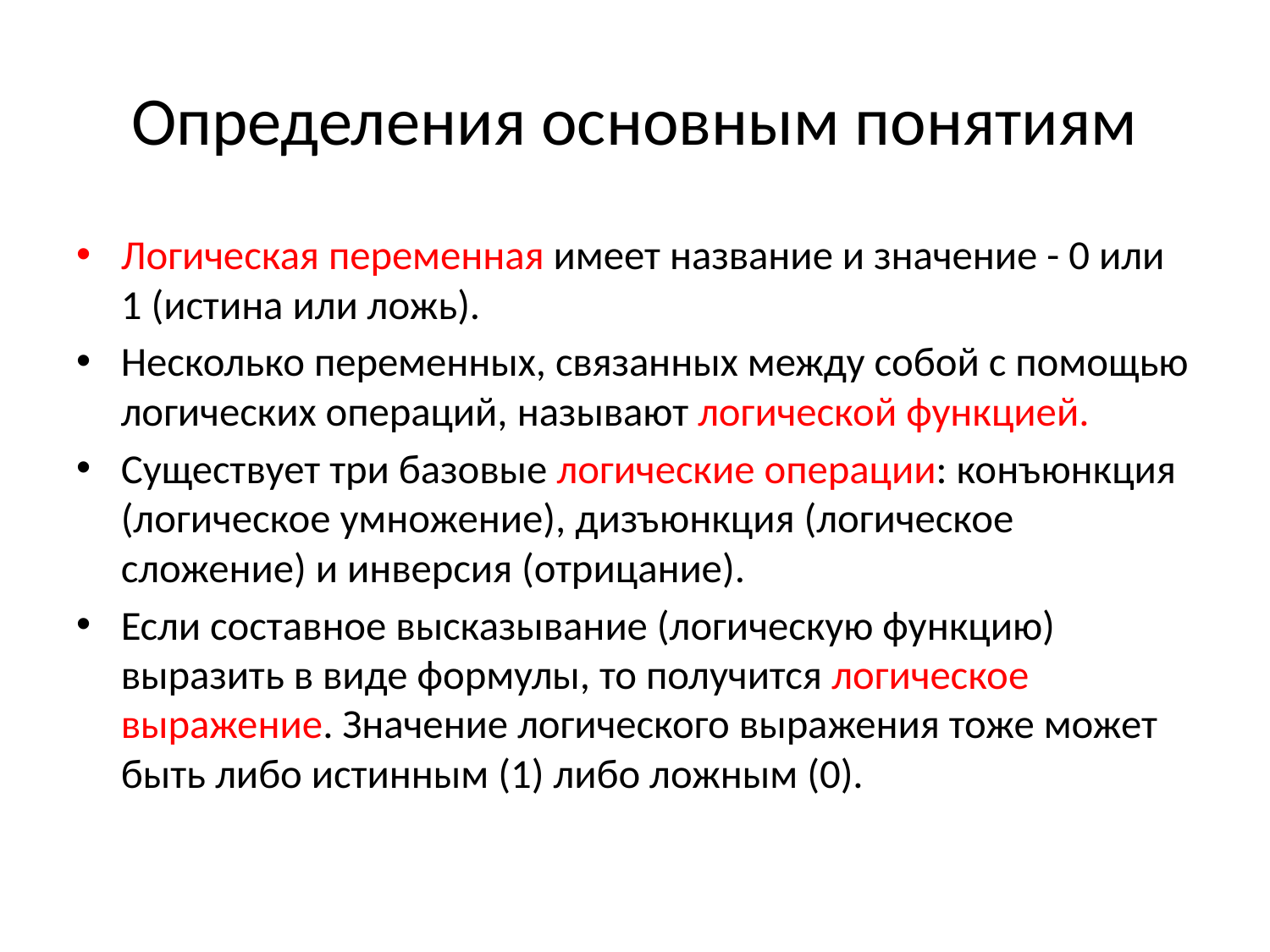

# Определения основным понятиям
Логическая переменная имеет название и значение - 0 или 1 (истина или ложь).
Несколько переменных, связанных между собой с помощью логических операций, называют логической функцией.
Существует три базовые логические операции: конъюнкция (логическое умножение), дизъюнкция (логическое сложение) и инверсия (отрицание).
Если составное высказывание (логическую функцию) выразить в виде формулы, то получится логическое выражение. Значение логического выражения тоже может быть либо истинным (1) либо ложным (0).